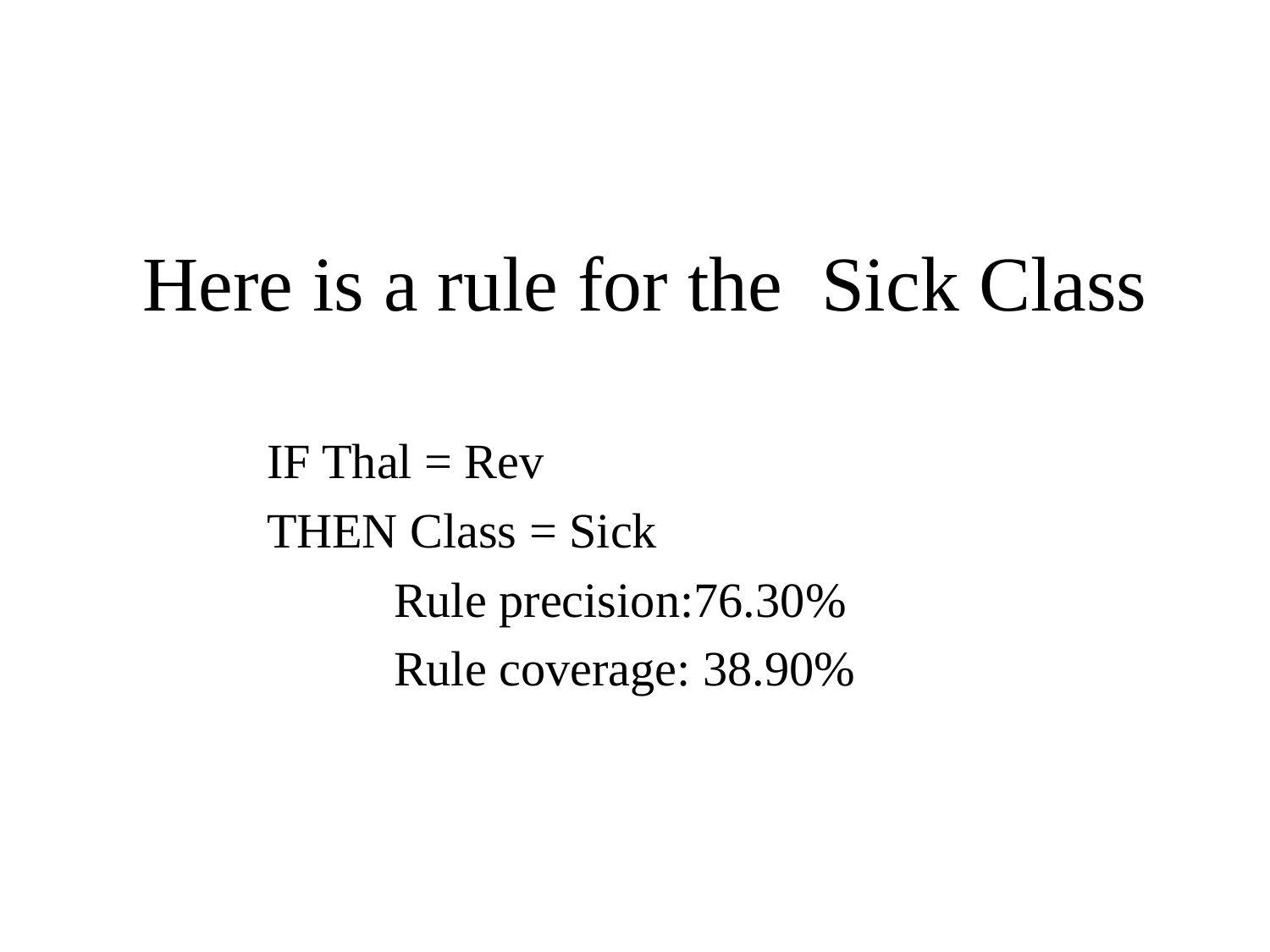

# Here is a rule for the  Sick Class
	IF Thal = Rev
	THEN Class = Sick
		Rule precision:76.30%
		Rule coverage: 38.90%